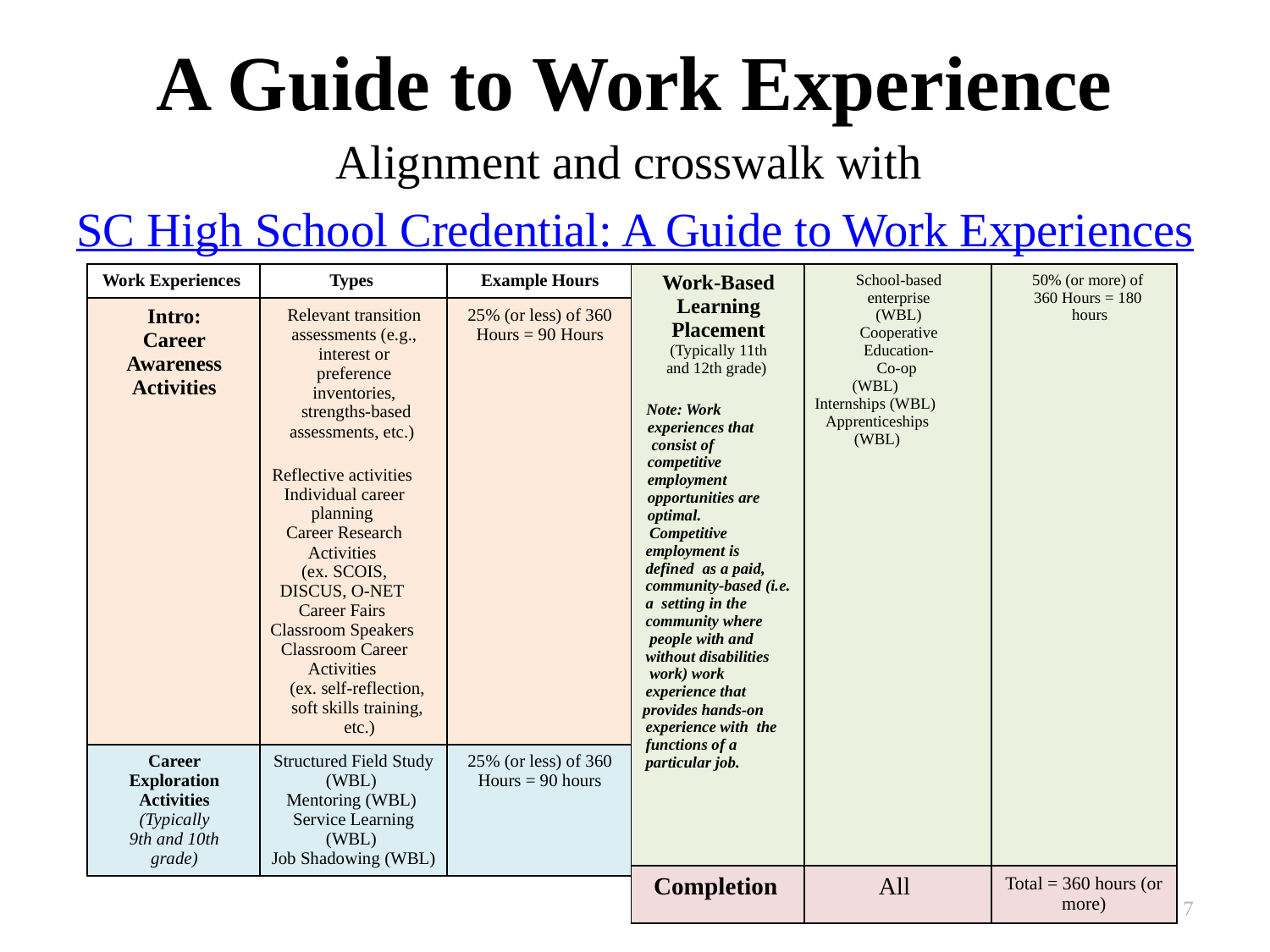

# A Guide to Work Experience
Alignment and crosswalk with
SC High School Credential: A Guide to Work Experiences

| Work-Based Learning Placement (Typically 11th and 12th grade)  Note: Work experiences that  consist of competitive employment opportunities are optimal.   Competitive employment is defined  as a paid, community-based (i.e. a  setting in the community where  people with and without disabilities  work) work experience that   provides hands-on experience with  the functions of a particular job. | School-based enterprise (WBL) Cooperative Education-Co-op  (WBL)  Internships (WBL)  Apprenticeships (WBL) | 50% (or more) of 360 Hours = 180  hours |
| --- | --- | --- |
| Completion | All | Total = 360 hours (or more) |
| Work Experiences | Types | Example Hours |
| --- | --- | --- |
| Intro: Career Awareness Activities | Relevant transition assessments (e.g., interest or preference inventories,  strengths-based assessments, etc.)  Reflective activities  Individual career planning  Career Research Activities  (ex. SCOIS, DISCUS, O-NET  Career Fairs  Classroom Speakers  Classroom Career Activities  (ex. self-reflection, soft skills training,  etc.) | 25% (or less) of 360 Hours = 90 Hours |
| Career Exploration Activities (Typically 9th and 10th grade) | Structured Field Study (WBL)  Mentoring (WBL)  Service Learning (WBL)  Job Shadowing (WBL) | 25% (or less) of 360 Hours = 90 hours |
7